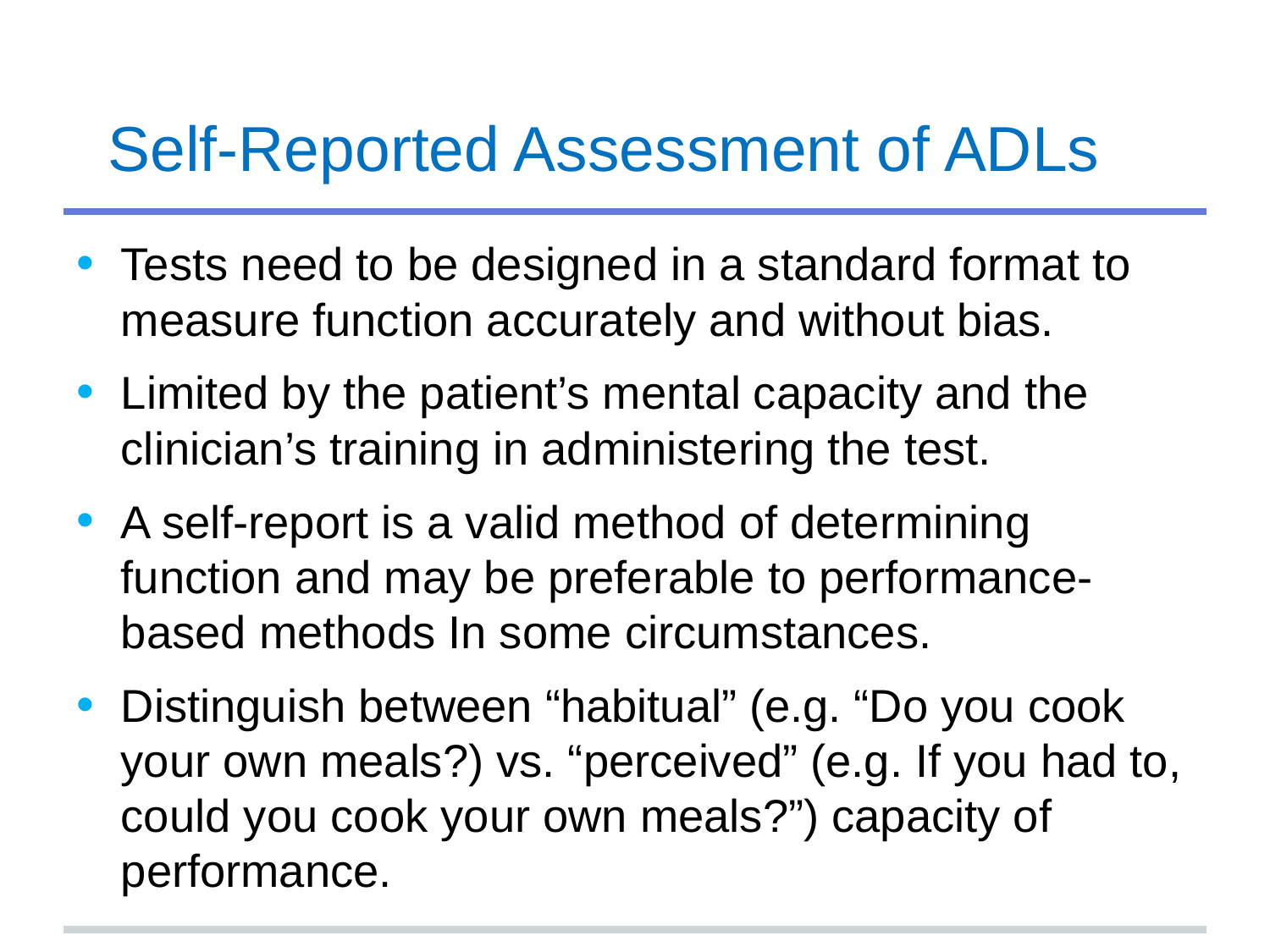

# Self-Reported Assessment of ADLs
Tests need to be designed in a standard format to measure function accurately and without bias.
Limited by the patient’s mental capacity and the clinician’s training in administering the test.
A self-report is a valid method of determining function and may be preferable to performance-based methods In some circumstances.
Distinguish between “habitual” (e.g. “Do you cook your own meals?) vs. “perceived” (e.g. If you had to, could you cook your own meals?”) capacity of performance.